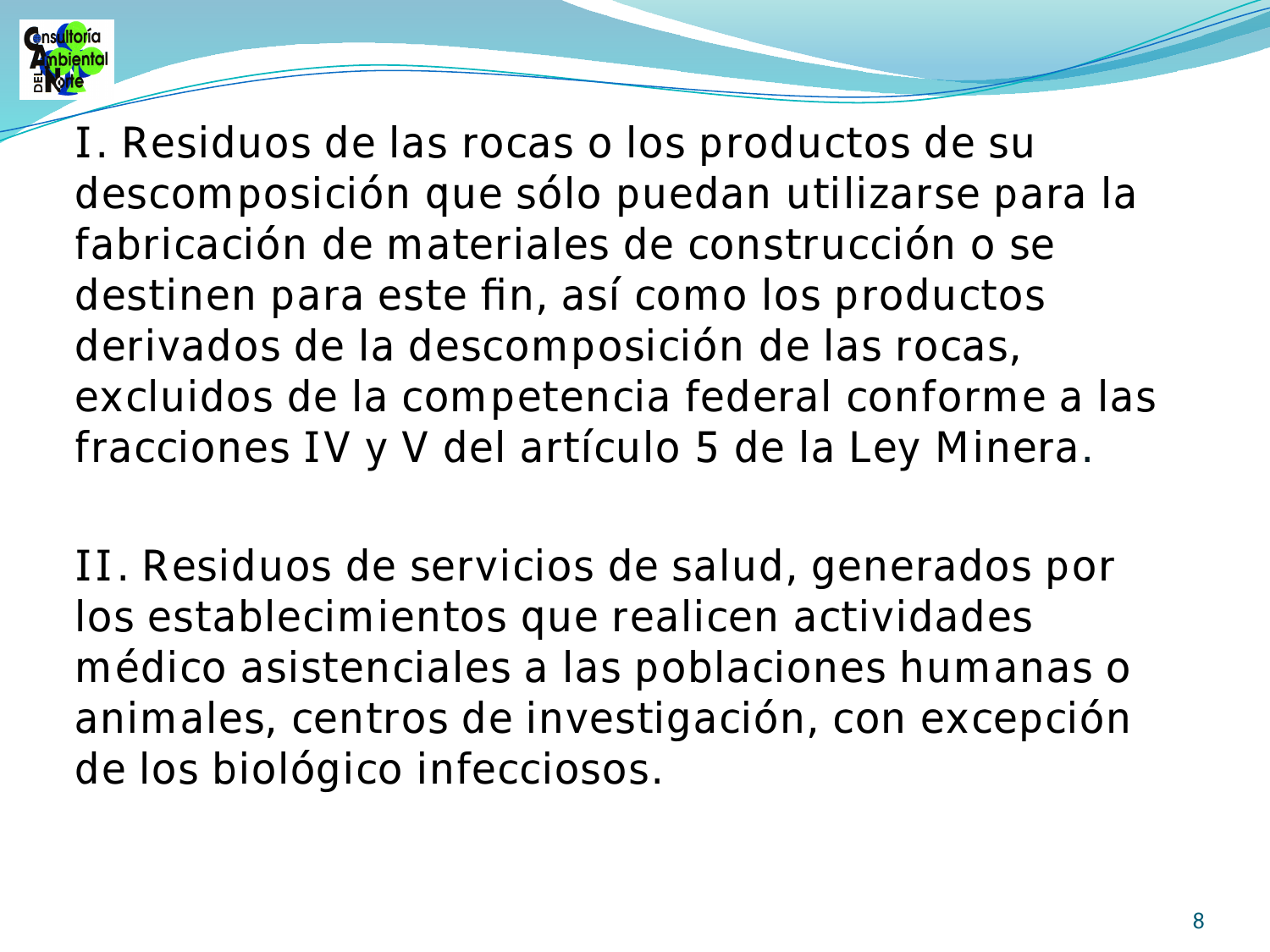

I. Residuos de las rocas o los productos de su descomposición que sólo puedan utilizarse para la fabricación de materiales de construcción o se destinen para este fin, así como los productos derivados de la descomposición de las rocas, excluidos de la competencia federal conforme a las fracciones IV y V del artículo 5 de la Ley Minera.

II. Residuos de servicios de salud, generados por los establecimientos que realicen actividades médico asistenciales a las poblaciones humanas o animales, centros de investigación, con excepción de los biológico infecciosos.
8